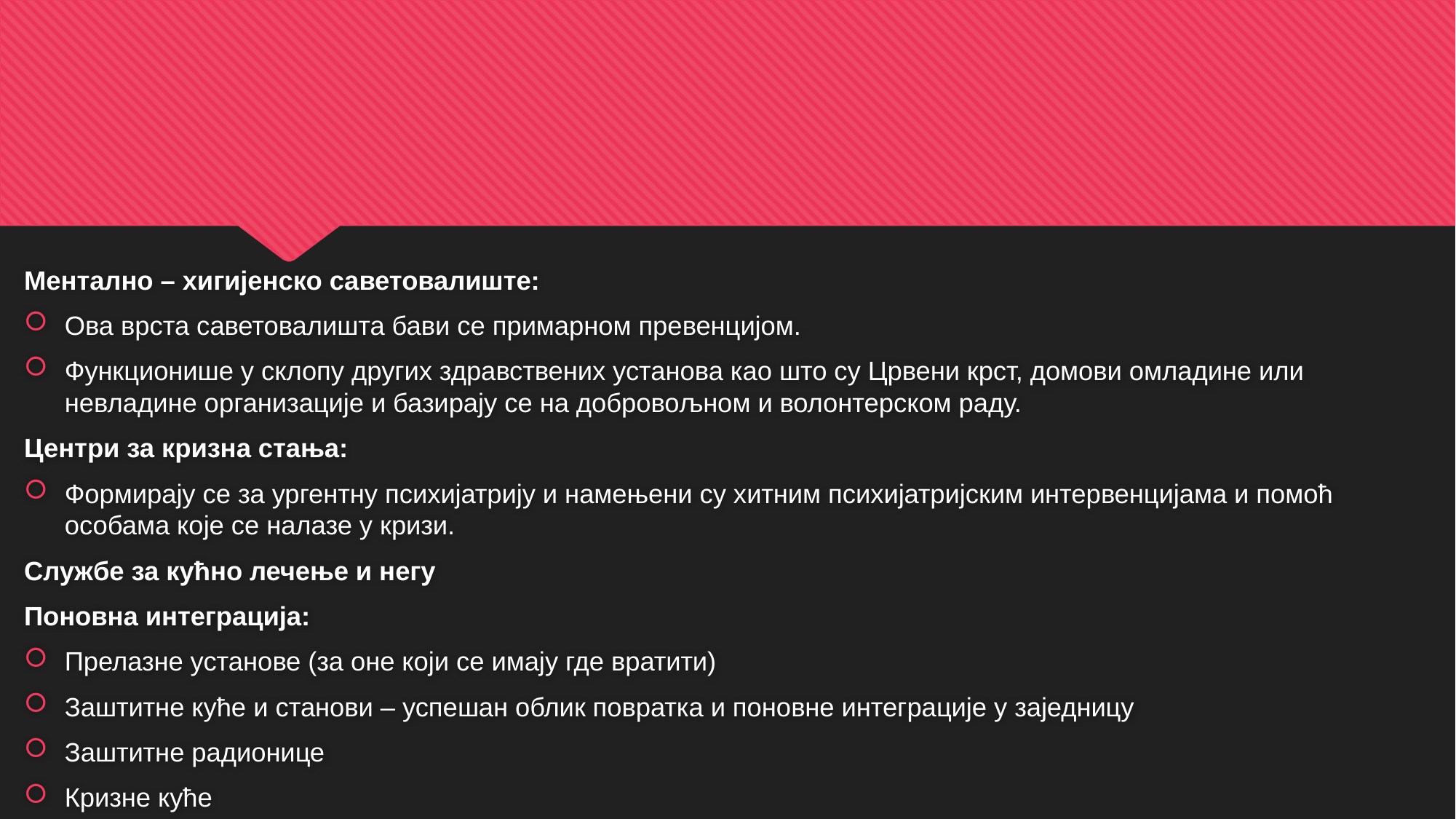

#
Ментално – хигијенско саветовалиште:
Ова врста саветовалишта бави се примарном превенцијом.
Функционише у склопу других здравствених установа као што су Црвени крст, домови омладине или невладине организације и базирају се на добровољном и волонтерском раду.
Центри за кризна стања:
Формирају се за ургентну психијатрију и намењени су хитним психијатријским интервенцијама и помоћ особама које се налазе у кризи.
Службе за кућно лечење и негу
Поновна интеграција:
Прелазне установе (за оне који се имају где вратити)
Заштитне куће и станови – успешан облик повратка и поновне интеграције у заједницу
Заштитне радионице
Кризне куће